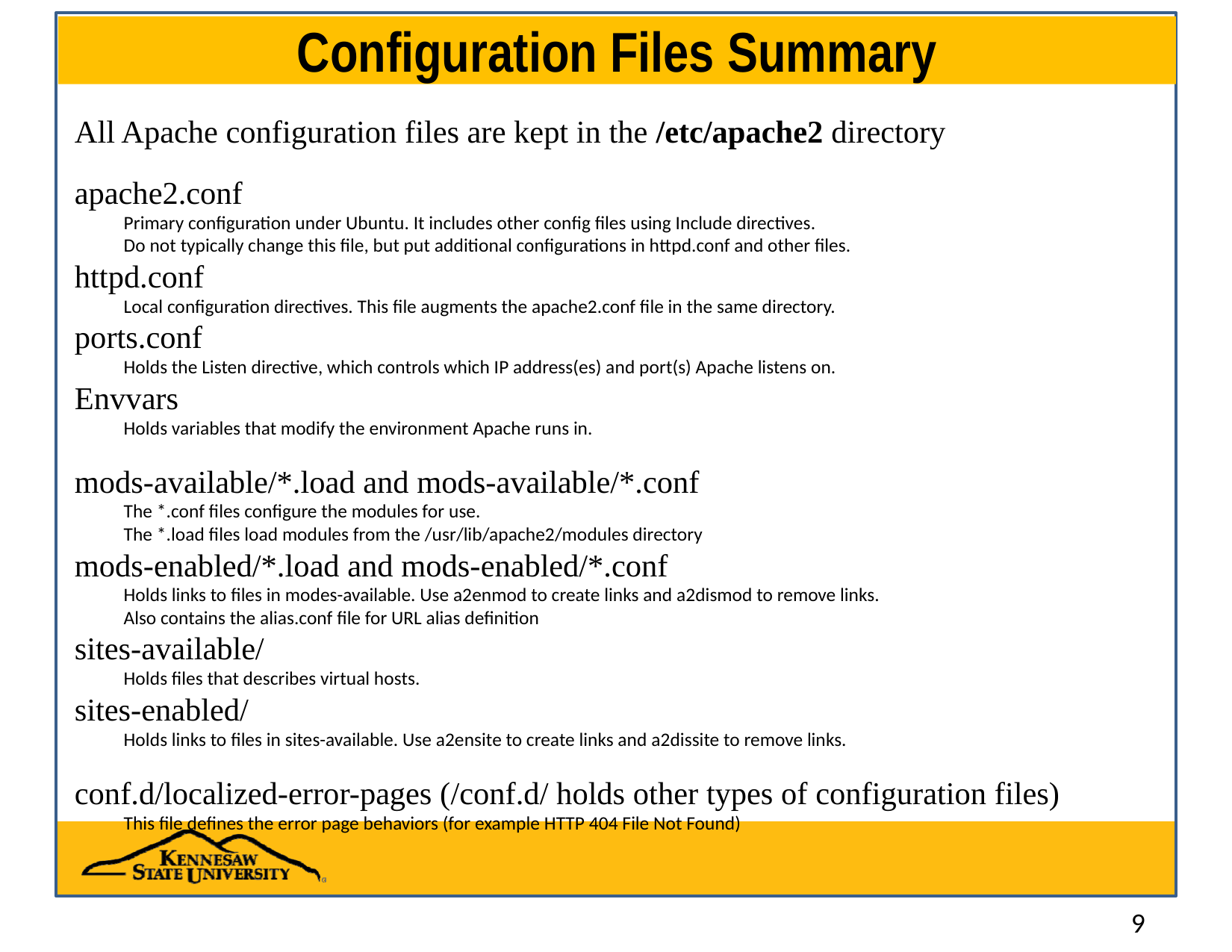

# Configuration Files Summary
All Apache configuration files are kept in the /etc/apache2 directory

apache2.conf
Primary configuration under Ubuntu. It includes other config files using Include directives.
Do not typically change this file, but put additional configurations in httpd.conf and other files.
httpd.conf
Local configuration directives. This file augments the apache2.conf file in the same directory.
ports.conf
Holds the Listen directive, which controls which IP address(es) and port(s) Apache listens on.
Envvars
Holds variables that modify the environment Apache runs in.

mods-available/*.load and mods-available/*.conf
The *.conf files configure the modules for use.
The *.load files load modules from the /usr/lib/apache2/modules directory
mods-enabled/*.load and mods-enabled/*.conf
Holds links to files in modes-available. Use a2enmod to create links and a2dismod to remove links.
Also contains the alias.conf file for URL alias definition
sites-available/
Holds files that describes virtual hosts.
sites-enabled/
Holds links to files in sites-available. Use a2ensite to create links and a2dissite to remove links.

conf.d/localized-error-pages (/conf.d/ holds other types of configuration files)
This file defines the error page behaviors (for example HTTP 404 File Not Found)